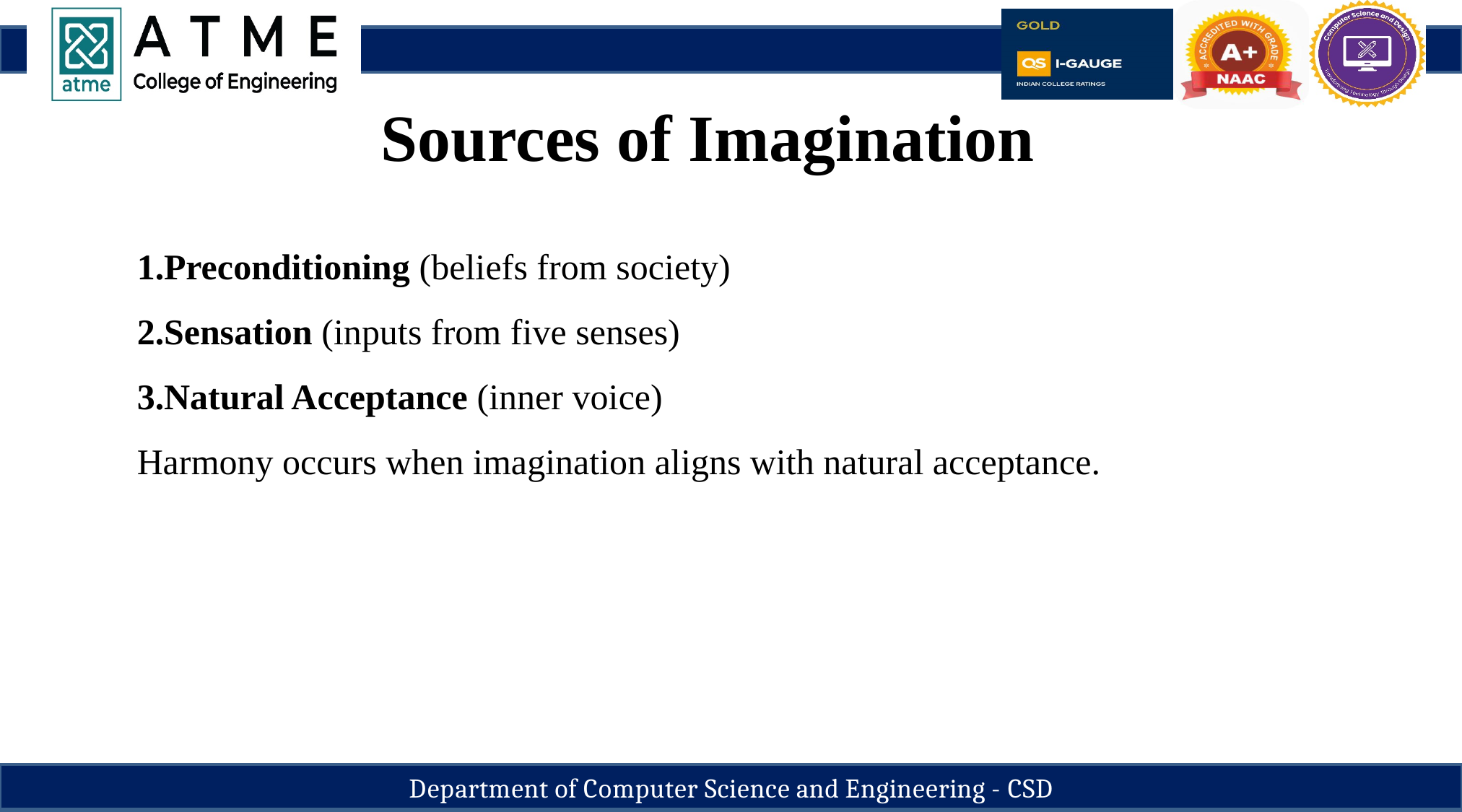

Sources of Imagination
Preconditioning (beliefs from society)
Sensation (inputs from five senses)
Natural Acceptance (inner voice)
Harmony occurs when imagination aligns with natural acceptance.
Department of Computer Science and Engineering - CSD